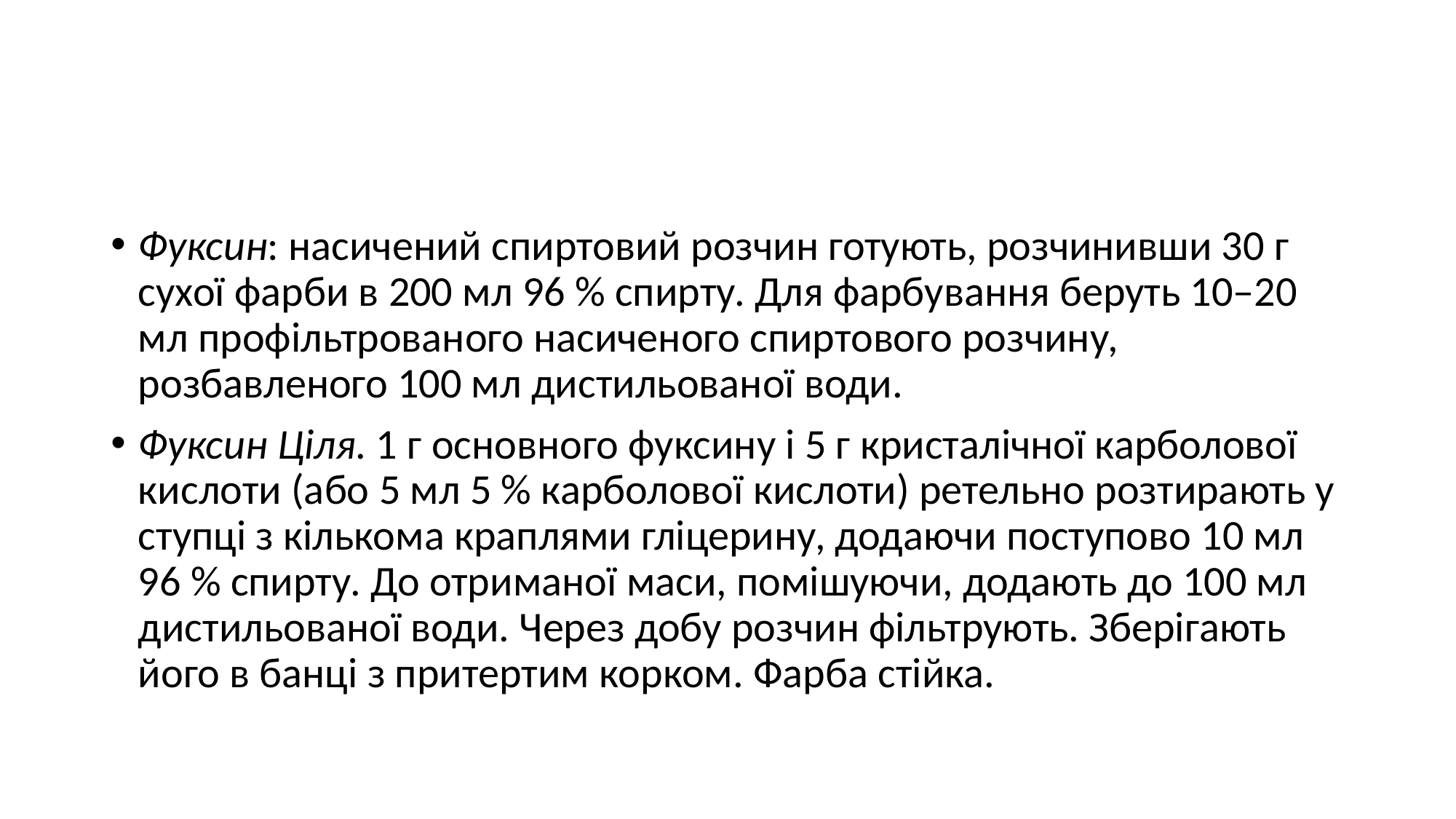

#
Фуксин: насичений спиртовий розчин готують, розчинивши 30 г сухої фарби в 200 мл 96 % спирту. Для фарбування беруть 10–20 мл профільтрованого насиченого спиртового розчину, розбавленого 100 мл дистильованої води.
Фуксин Ціля. 1 г основного фуксину і 5 г кристалічної карболової кислоти (або 5 мл 5 % карболової кислоти) ретельно розтирають у ступці з кількома краплями гліцерину, додаючи поступово 10 мл 96 % спирту. До отриманої маси, помішуючи, додають до 100 мл дистильованої води. Через добу розчин фільтрують. Зберігають його в банці з притертим корком. Фарба стійка.